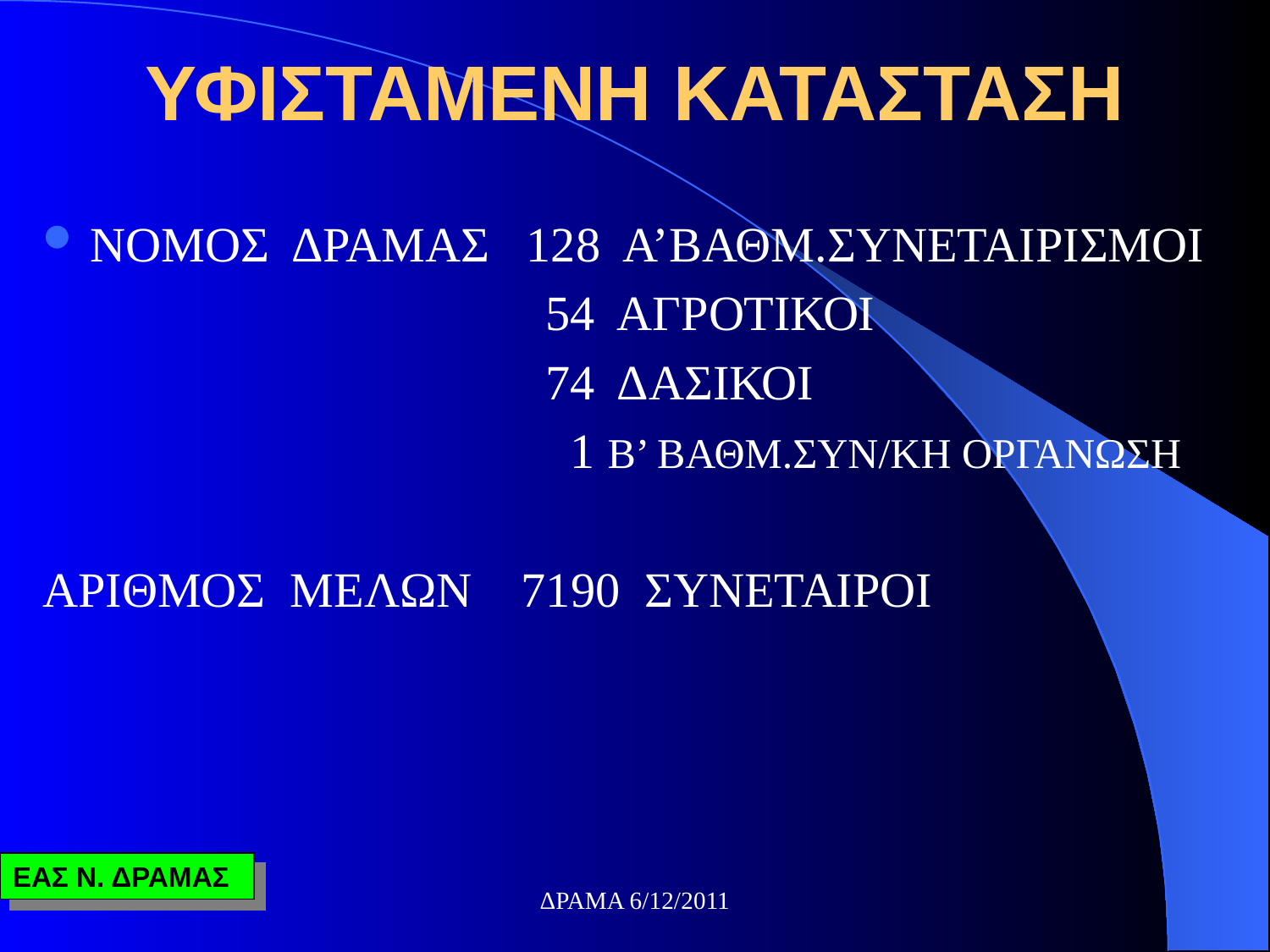

# ΥΦΙΣΤΑΜΕΝΗ ΚΑΤΑΣΤΑΣΗ
ΝΟΜΟΣ  ΔΡΑΜΑΣ   128  Α’ΒΑΘΜ.ΣΥΝΕΤΑΙΡΙΣΜΟΙ
                                         54  ΑΓΡΟΤΙΚΟΙ
                                         74  ΔΑΣΙΚΟΙ
                                           1 Β’ ΒΑΘΜ.ΣΥΝ/ΚΗ ΟΡΓΑΝΩΣΗ

ΑΡΙΘΜΟΣ  ΜΕΛΩΝ    7190  ΣΥΝΕΤΑΙΡΟΙ
ΔΡΑΜΑ 6/12/2011